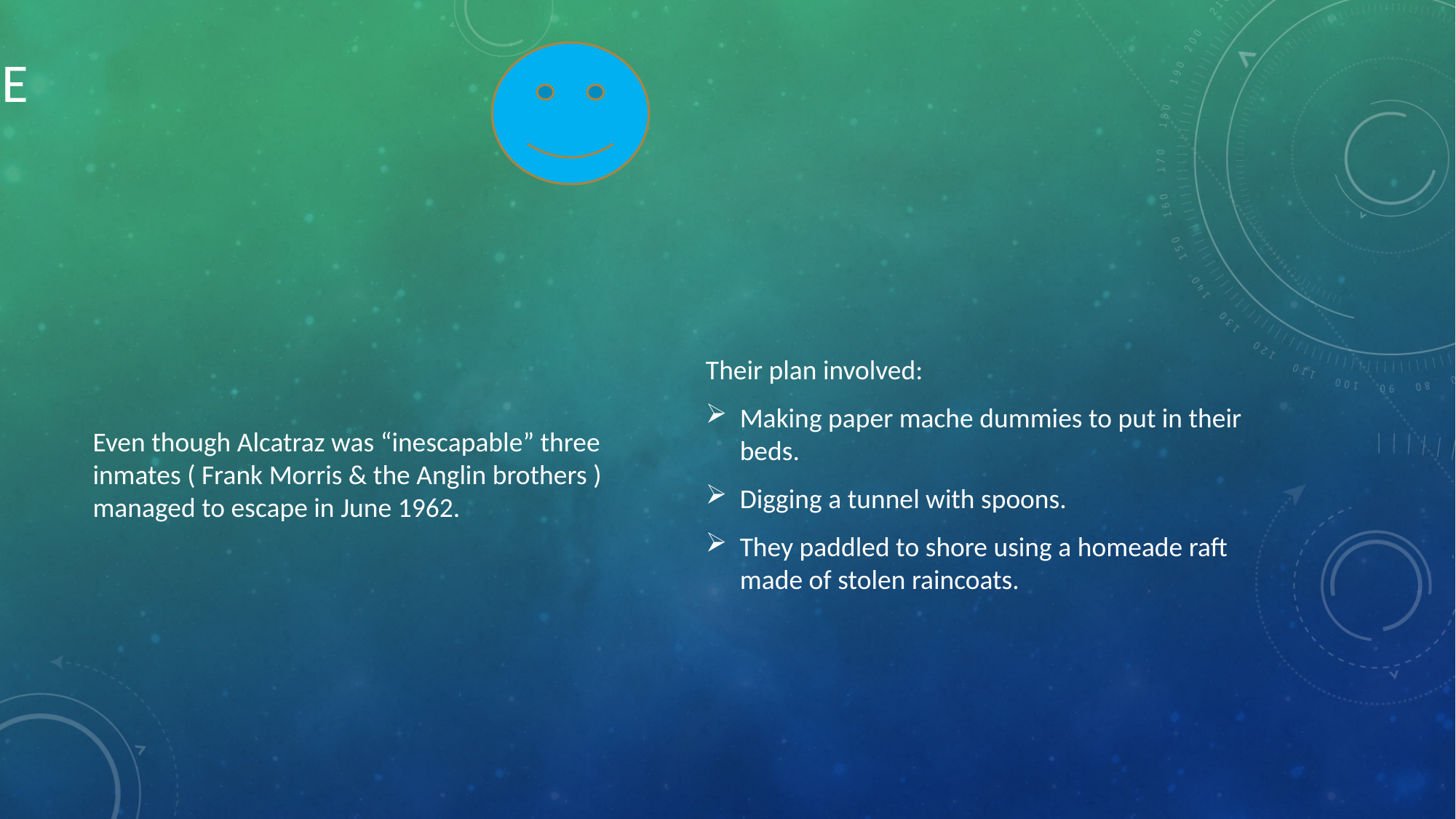

# ESCAPE

Even though Alcatraz was “inescapable” three inmates ( Frank Morris & the Anglin brothers ) managed to escape in June 1962.
Their plan involved:
Making paper mache dummies to put in their beds.
Digging a tunnel with spoons.
They paddled to shore using a homeade raft made of stolen raincoats.